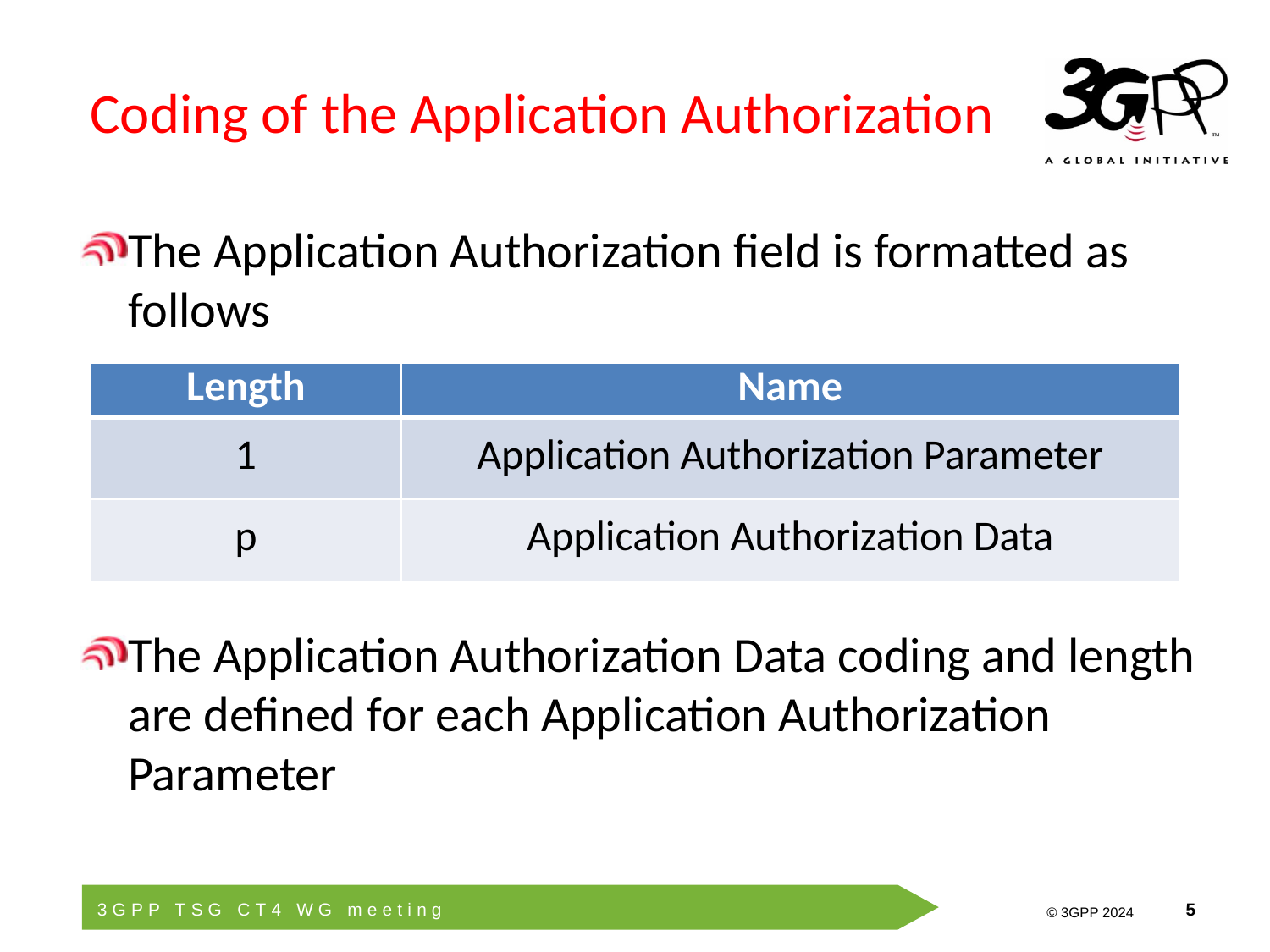

# Coding of the Application Authorization
The Application Authorization field is formatted as follows

The Application Authorization Data coding and length are defined for each Application Authorization Parameter
| Length | Name |
| --- | --- |
| 1 | Application Authorization Parameter |
| p | Application Authorization Data |